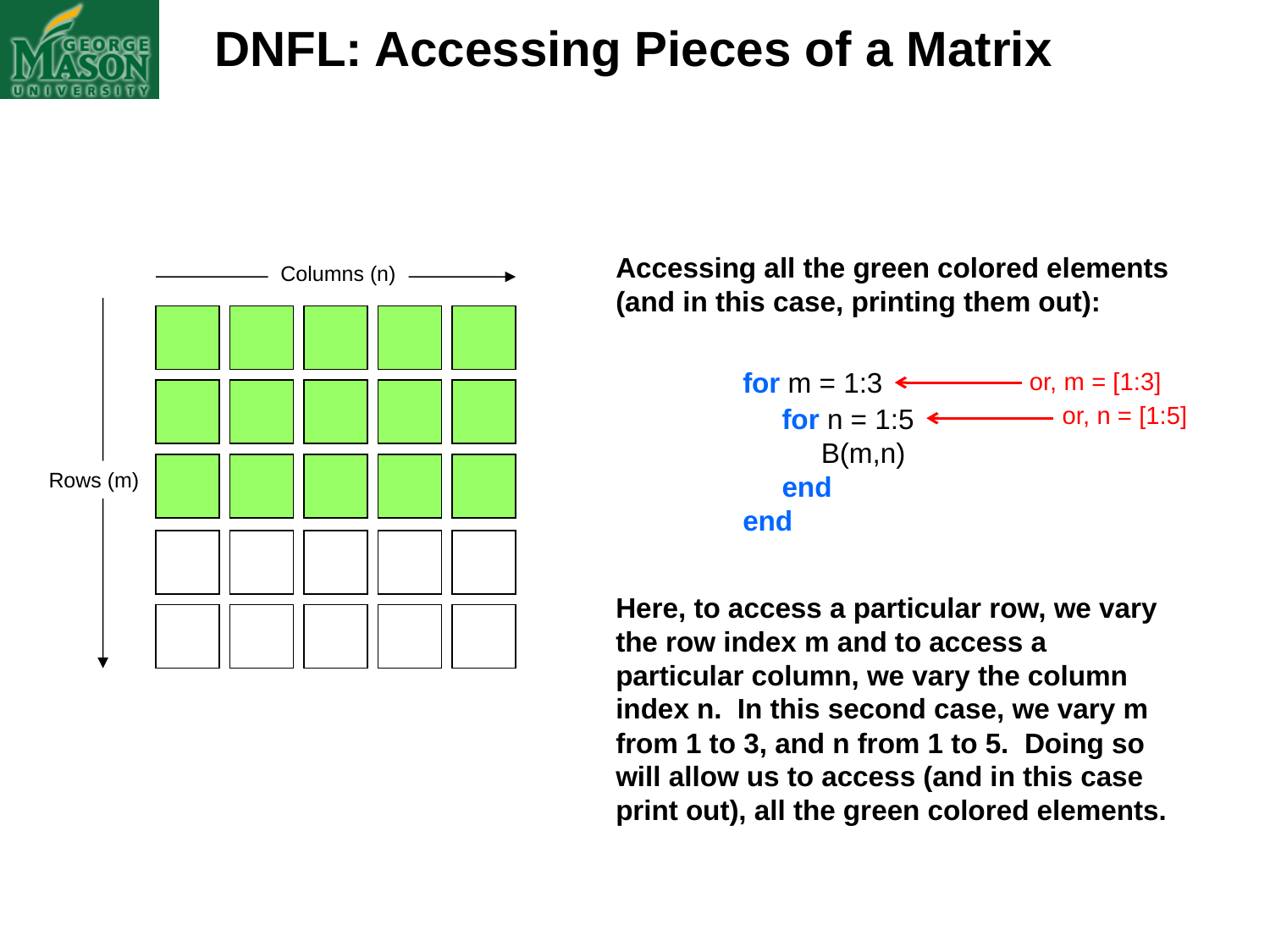

DNFL: Accessing Pieces of a Matrix
Accessing all the green colored elements (and in this case, printing them out):

   	for m = 1:3
	     for n = 1:5
       	          B(m,n)
	     end
   	end
Columns (n)

or, m = [1:3]

or, n = [1:5]

Rows (m)

Here, to access a particular row, we vary the row index m and to access a particular column, we vary the column index n.  In this second case, we vary m from 1 to 3, and n from 1 to 5.  Doing so will allow us to access (and in this case print out), all the green colored elements.